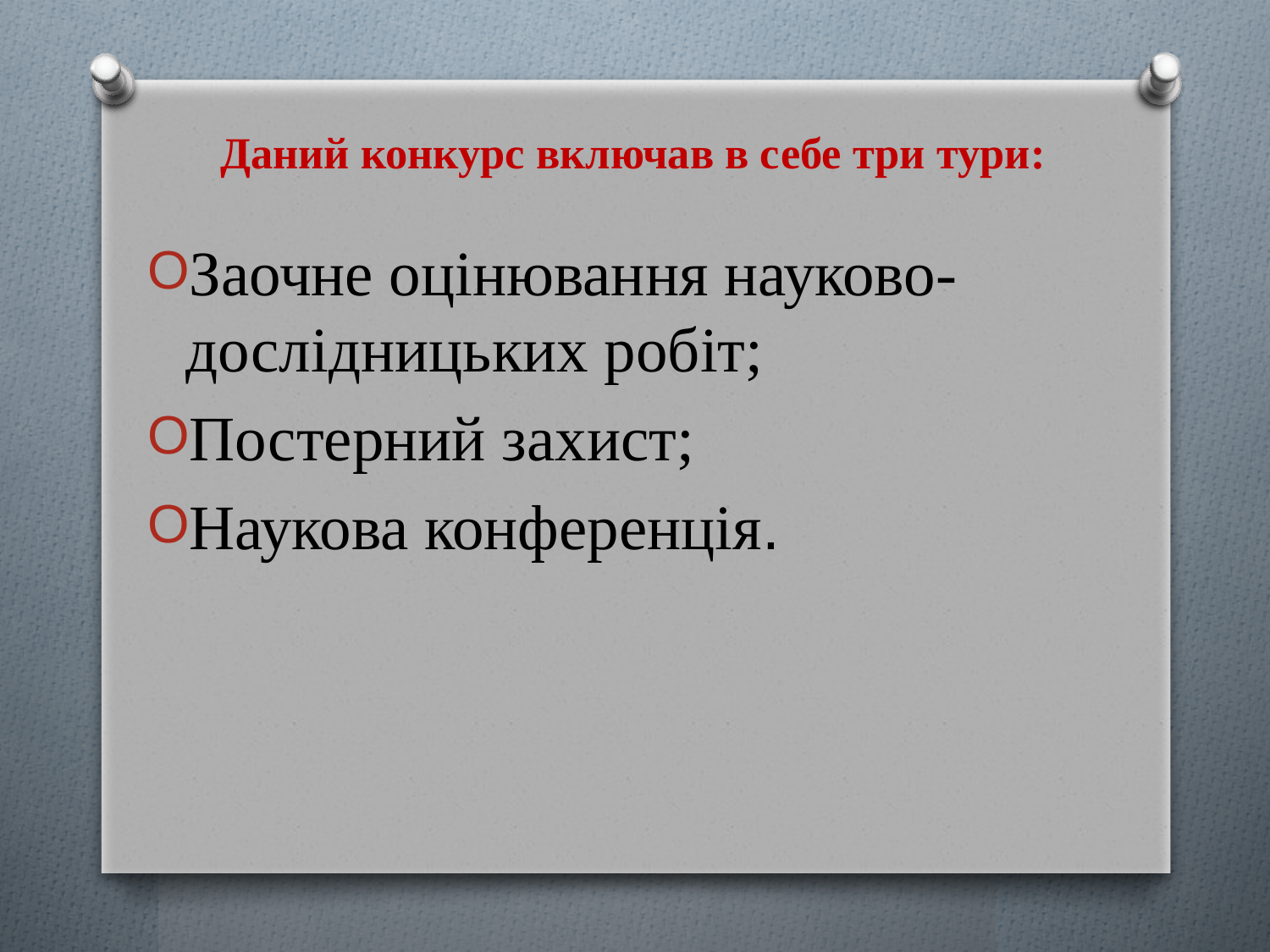

# Даний конкурс включав в себе три тури:
Заочне оцінювання науково-дослідницьких робіт;
Постерний захист;
Наукова конференція.